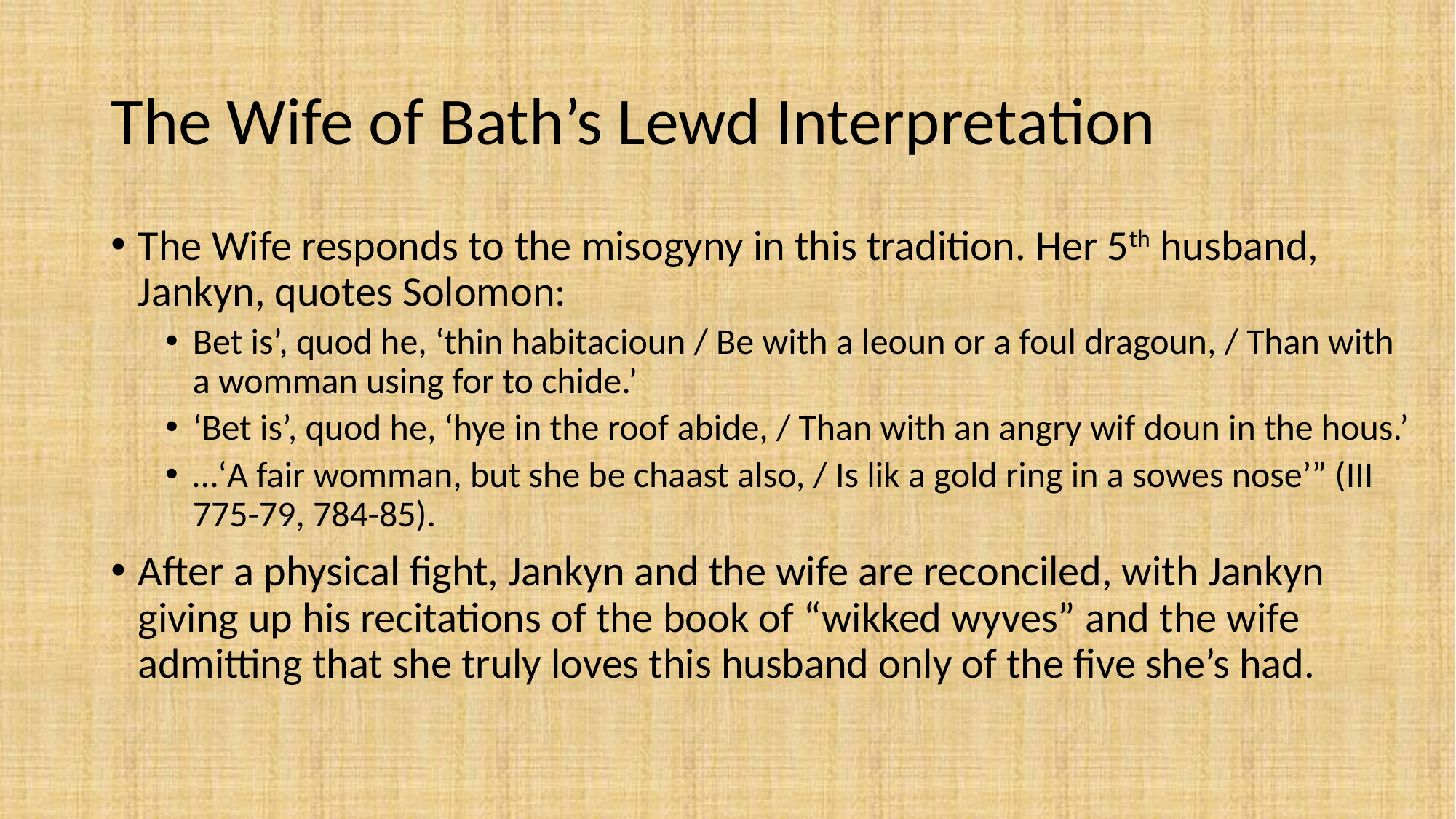

# The Wife of Bath’s Lewd Interpretation
The Wife responds to the misogyny in this tradition. Her 5th husband, Jankyn, quotes Solomon:
Bet is’, quod he, ‘thin habitacioun / Be with a leoun or a foul dragoun, / Than with a womman using for to chide.’
‘Bet is’, quod he, ‘hye in the roof abide, / Than with an angry wif doun in the hous.’
…‘A fair womman, but she be chaast also, / Is lik a gold ring in a sowes nose’” (III 775-79, 784-85).
After a physical fight, Jankyn and the wife are reconciled, with Jankyn giving up his recitations of the book of “wikked wyves” and the wife admitting that she truly loves this husband only of the five she’s had.